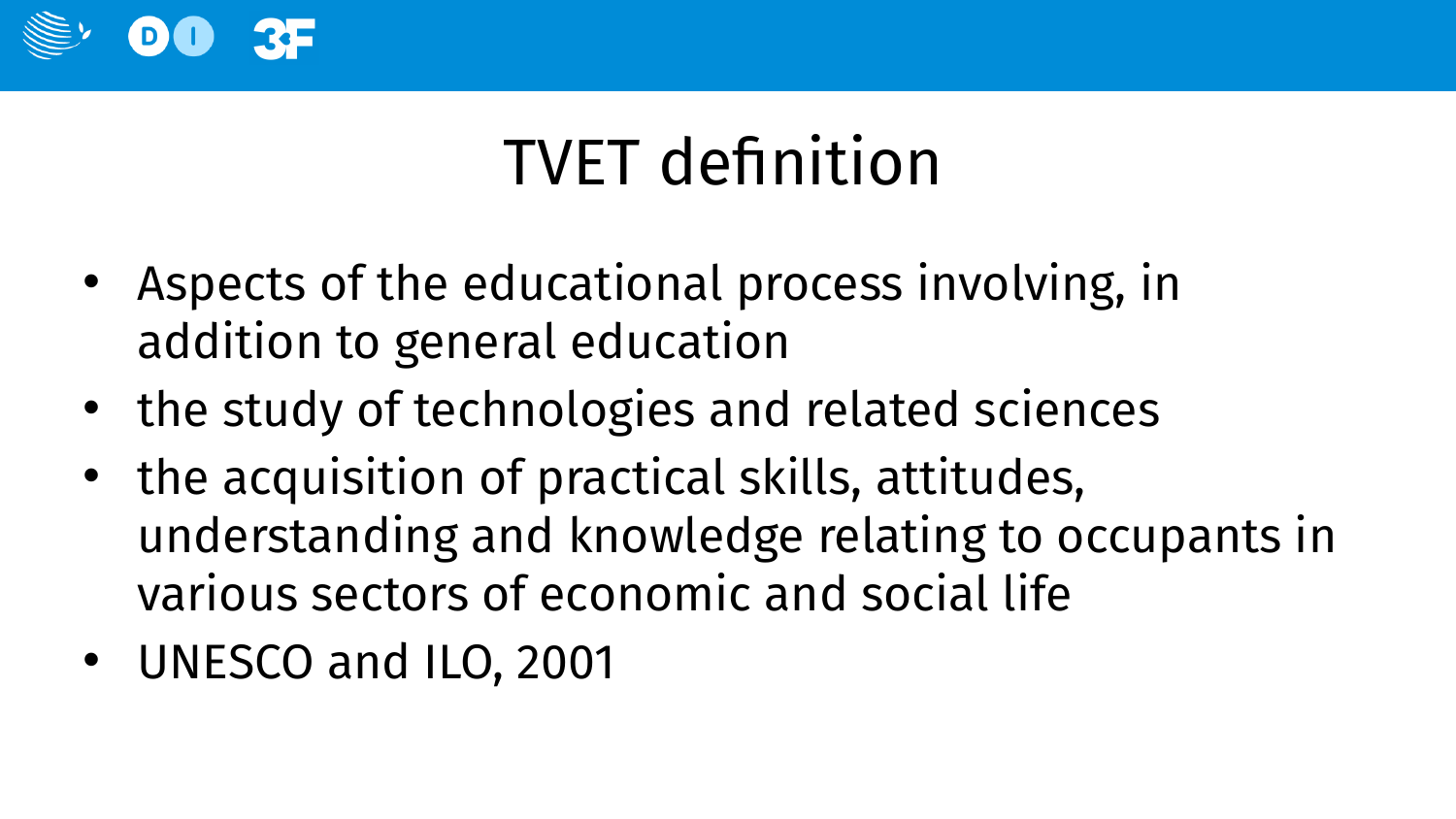

# TVET definition
Aspects of the educational process involving, in addition to general education
the study of technologies and related sciences
the acquisition of practical skills, attitudes, understanding and knowledge relating to occupants in various sectors of economic and social life
UNESCO and ILO, 2001